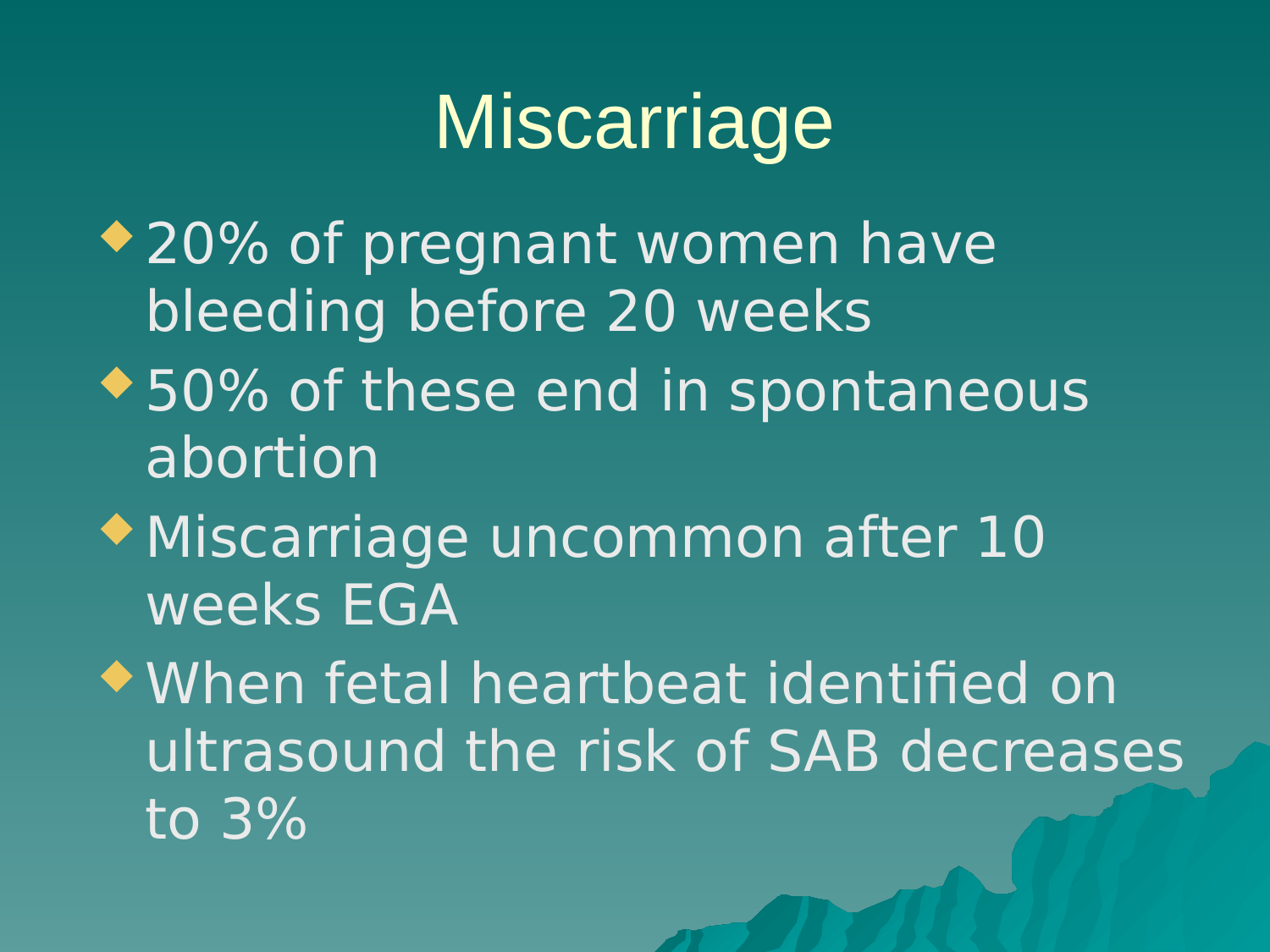

# Miscarriage
20% of pregnant women have bleeding before 20 weeks
50% of these end in spontaneous abortion
Miscarriage uncommon after 10 weeks EGA
When fetal heartbeat identified on ultrasound the risk of SAB decreases to 3%